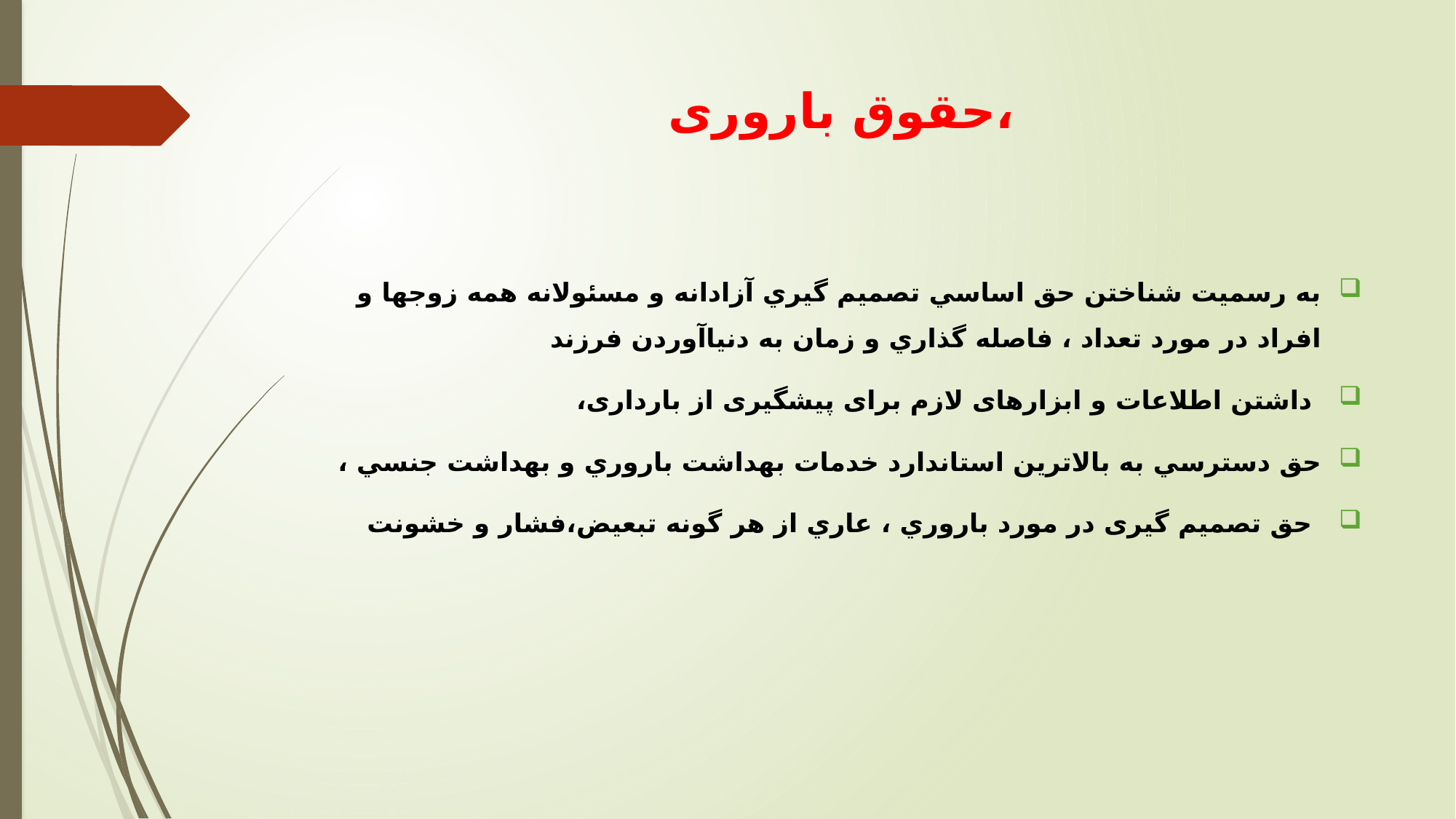

# حقوق باروری،
به رسميت شناختن حق اساسي تصميم گيري آزادانه و مسئولانه همه زوجها و افراد در مورد تعداد ، فاصله گذاري و زمان به دنياآوردن فرزند
 داشتن اطلاعات و ابزارهای لازم برای پیشگیری از بارداری،
حق دسترسي به بالاترين استاندارد خدمات بهداشت باروري و بهداشت جنسي ،
 حق تصميم گیری در مورد باروري ، عاري از هر گونه تبعيض،‌فشار و خشونت